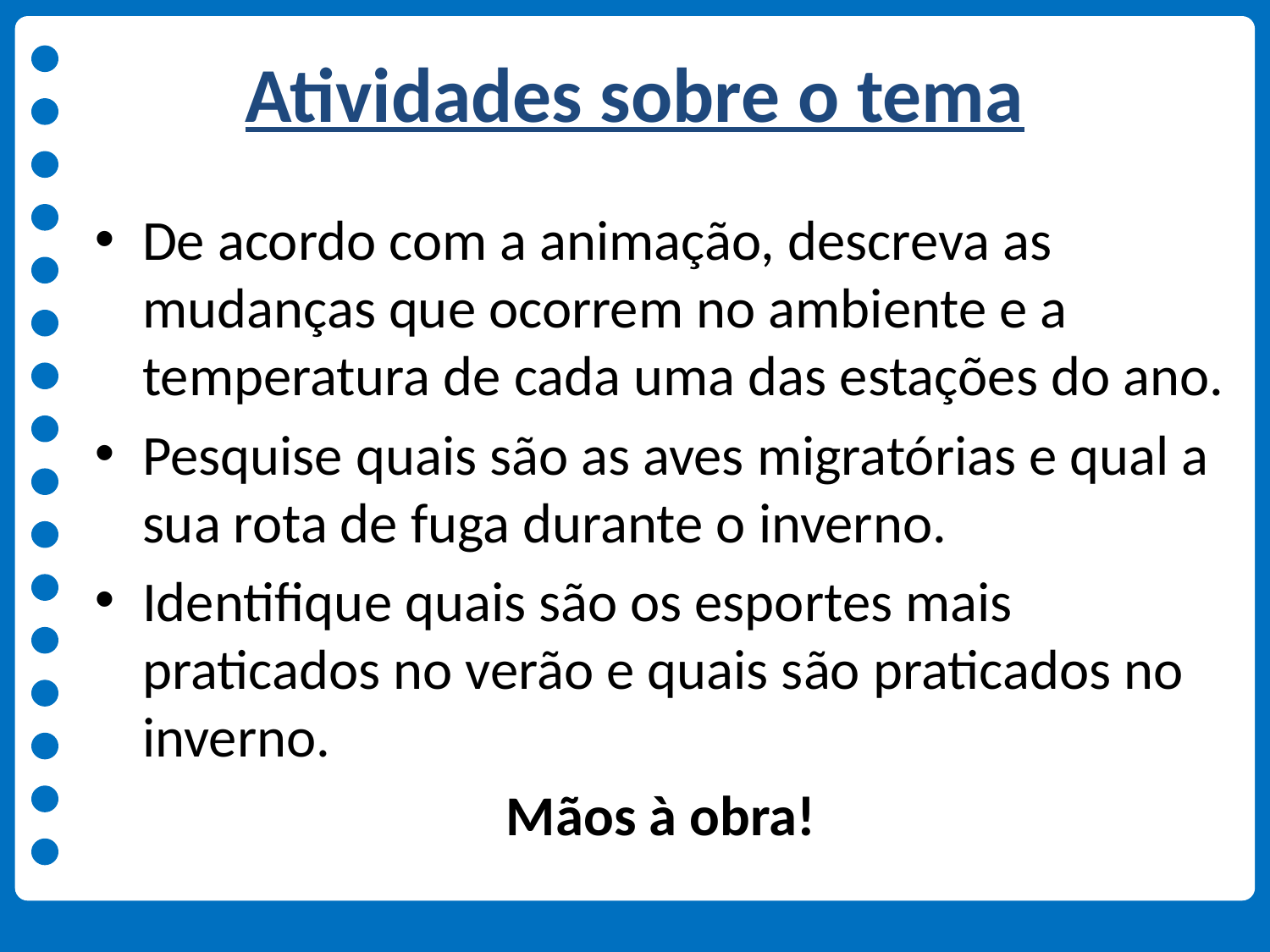

# Atividades sobre o tema
De acordo com a animação, descreva as mudanças que ocorrem no ambiente e a temperatura de cada uma das estações do ano.
Pesquise quais são as aves migratórias e qual a sua rota de fuga durante o inverno.
Identifique quais são os esportes mais praticados no verão e quais são praticados no inverno.
Mãos à obra!